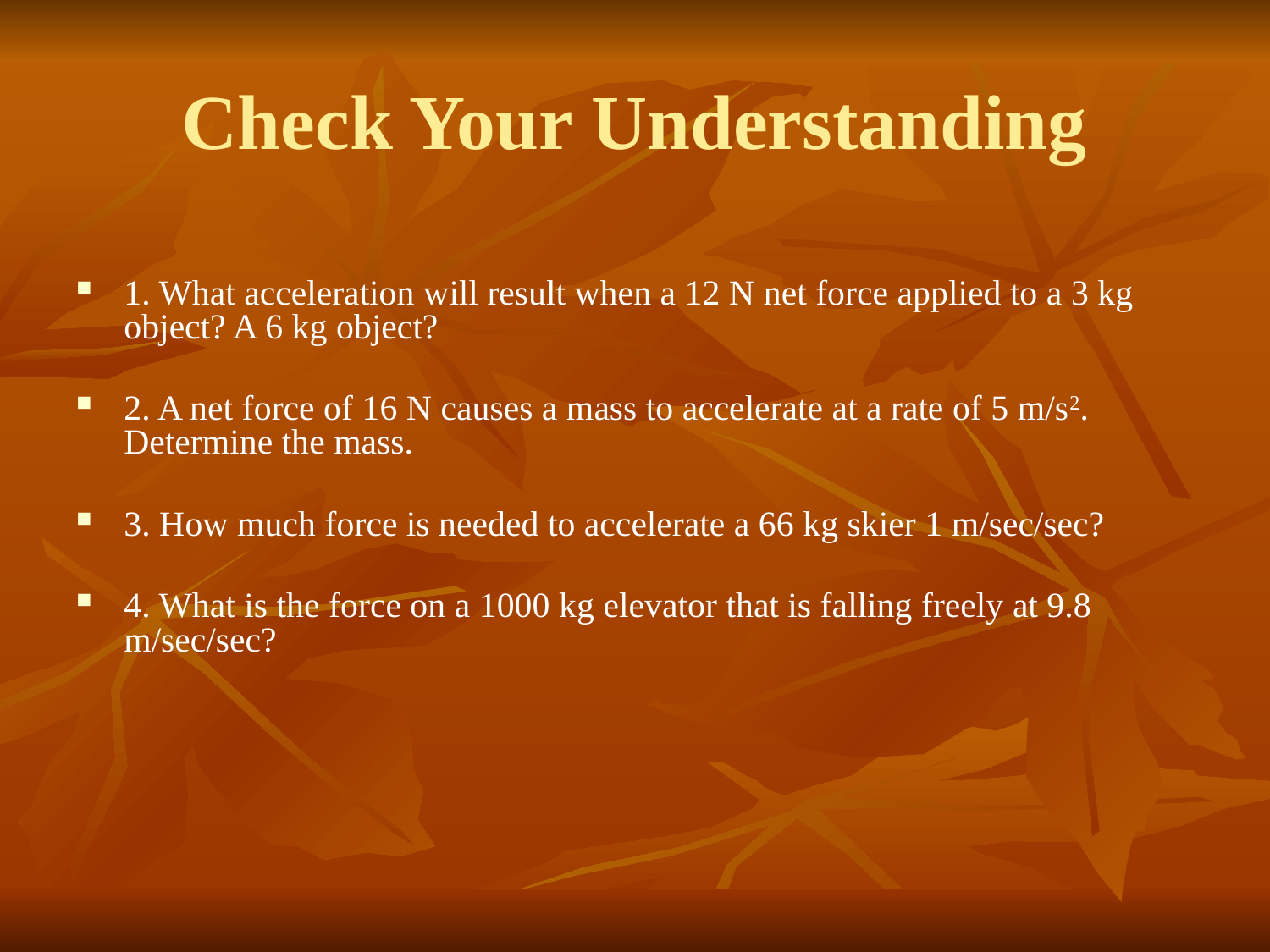

# Check Your Understanding

1. What acceleration will result when a 12 N net force applied to a 3 kg object? A 6 kg object?

2. A net force of 16 N causes a mass to accelerate at a rate of 5 m/s2. Determine the mass.

3. How much force is needed to accelerate a 66 kg skier 1 m/sec/sec?

4. What is the force on a 1000 kg elevator that is falling freely at 9.8 m/sec/sec?